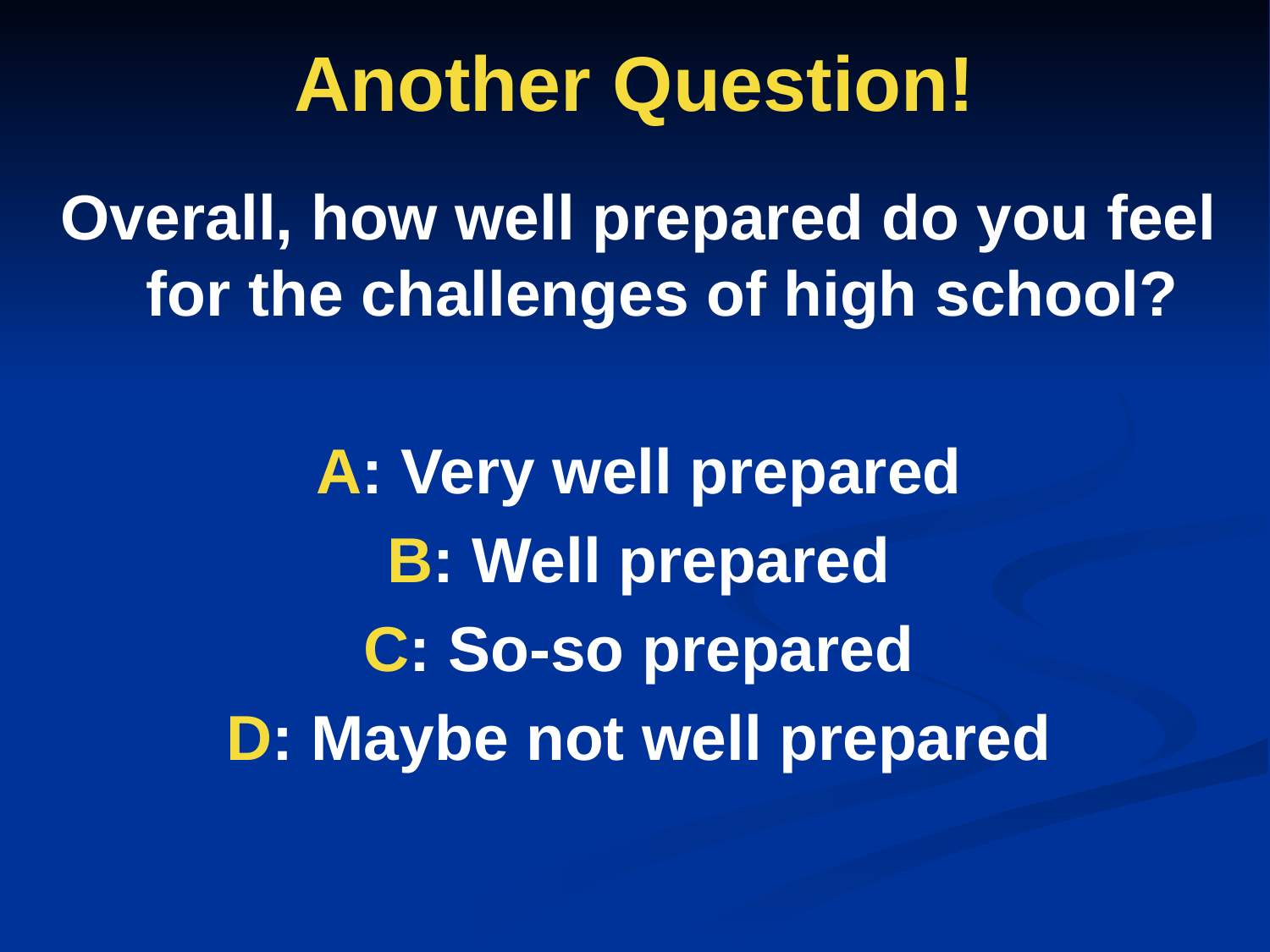

# Another Question!
Overall, how well prepared do you feel for the challenges of high school?

A: Very well prepared
B: Well prepared
C: So-so prepared
D: Maybe not well prepared